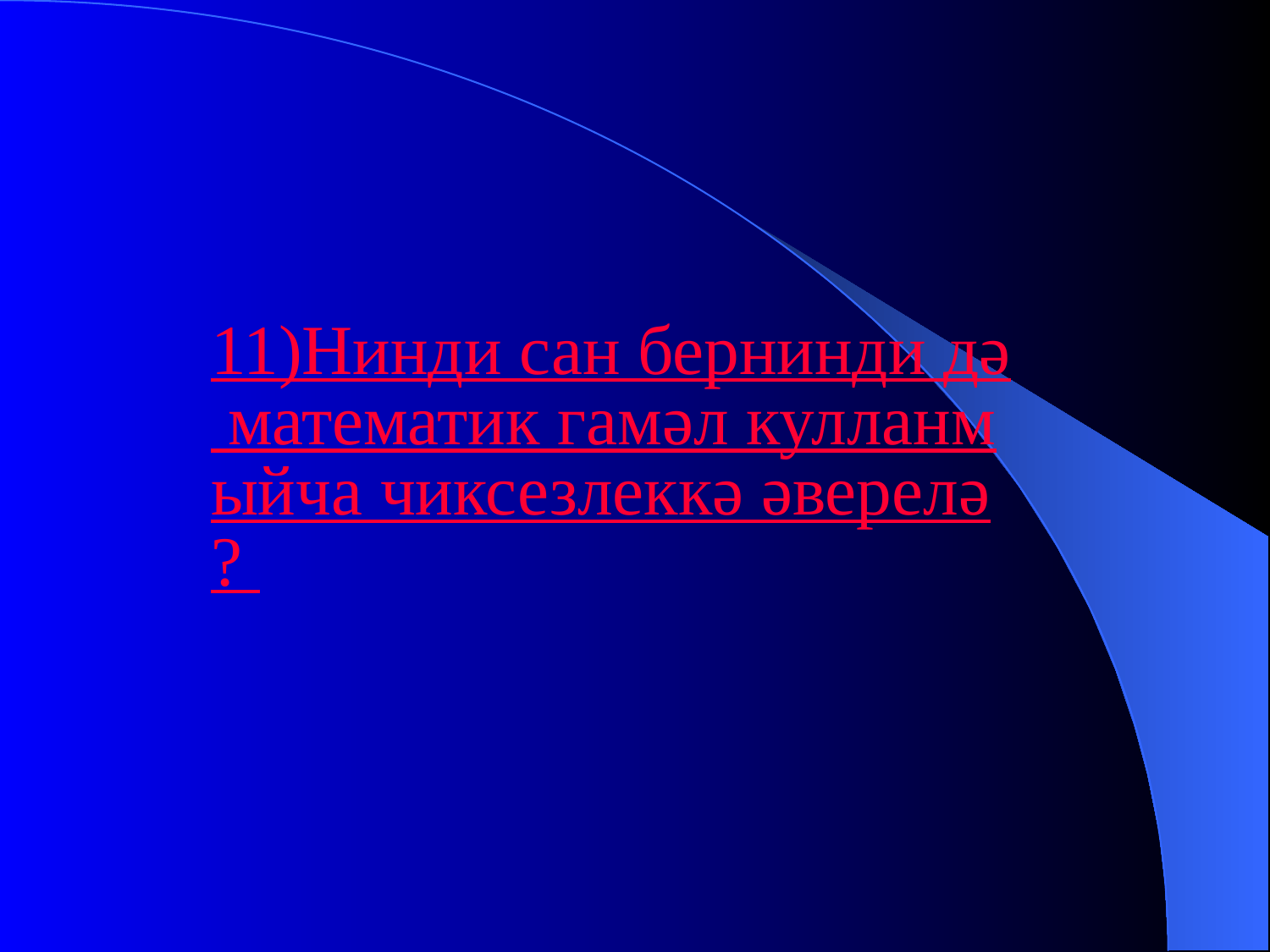

11)Нинди сан бернинди дә математик гамәл кулланмыйча чиксезлеккә әверелә?